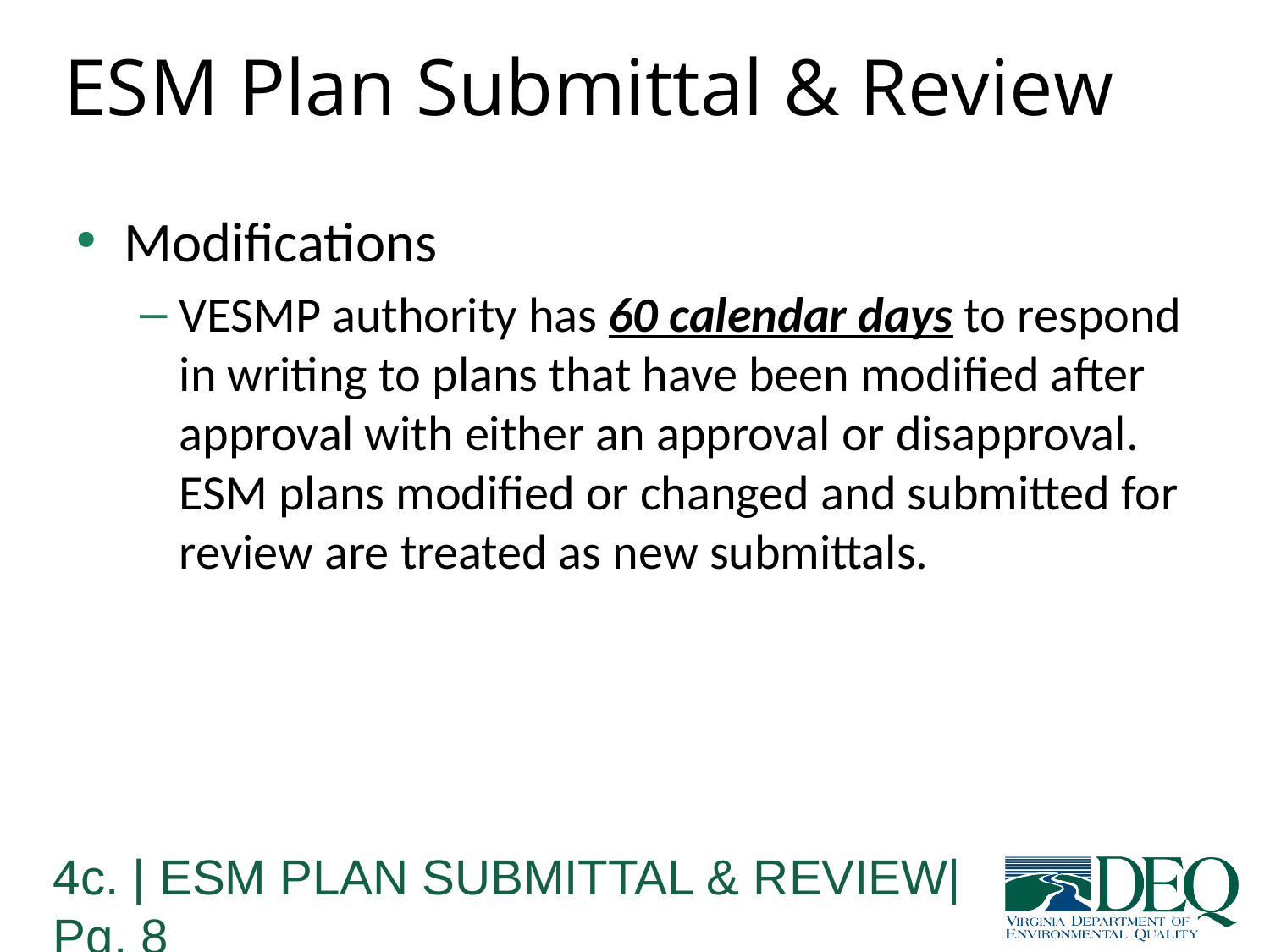

# ESM Plan Submittal & Review
Modifications
VESMP authority has 60 calendar days to respond in writing to plans that have been modified after approval with either an approval or disapproval. ESM plans modified or changed and submitted for review are treated as new submittals.
4c. | ESM PLAN SUBMITTAL & REVIEW| Pg. 8